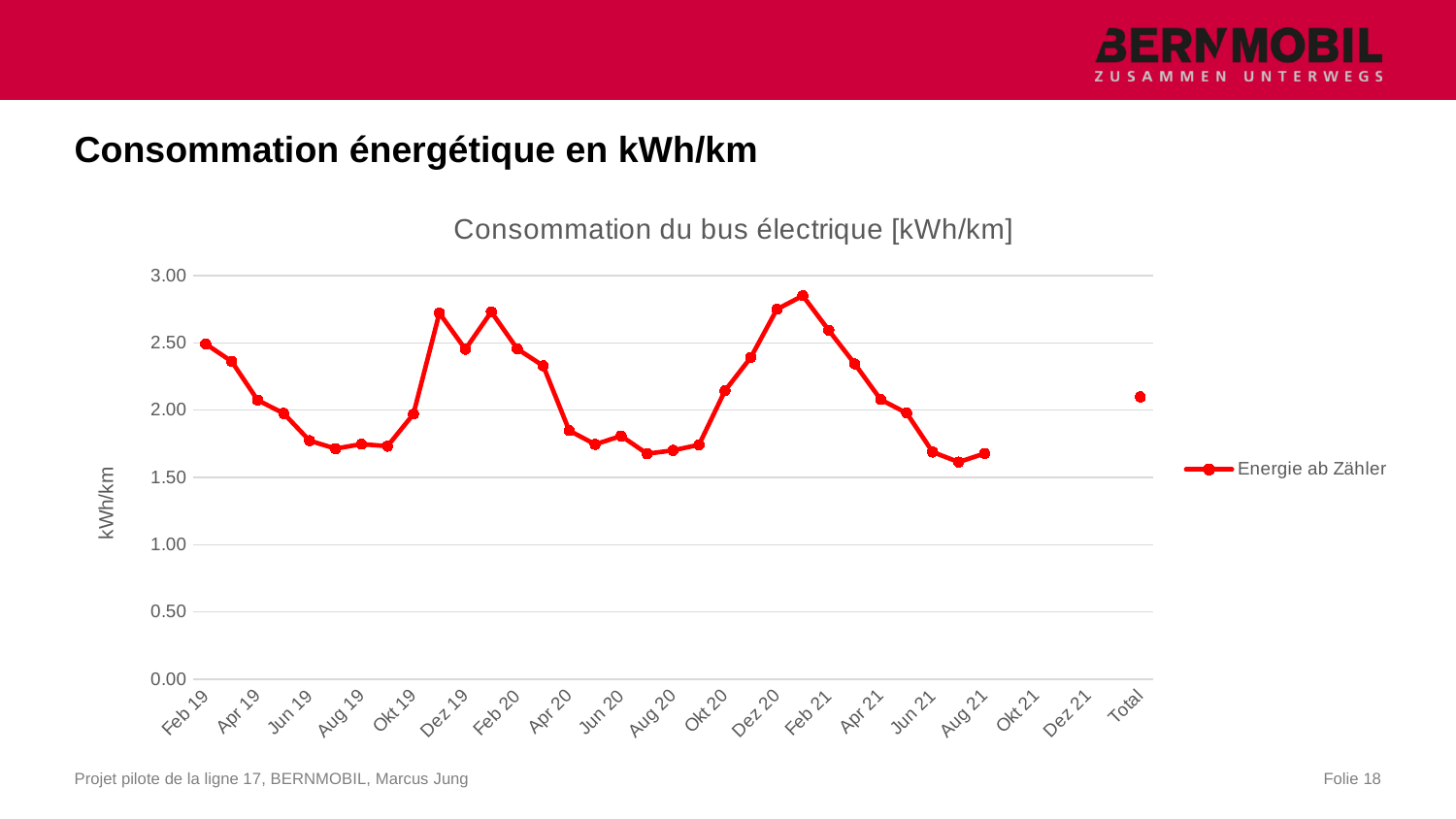

# Consommation énergétique en kWh/km

### Chart: Consommation du bus électrique [kWh/km]

| Category |  |
|---|---|
| Feb 19 | 2.4925091952991836 |
| Mär 19 | 2.3626369015148336 |
| Apr 19 | 2.0746025437201907 |
| Mai 19 | 1.976742444103217 |
| Jun 19 | 1.7735394801188729 |
| Jul 19 | 1.714054462934947 |
| Aug 19 | 1.7479406919275124 |
| Sep 19 | 1.7323916283289056 |
| Okt 19 | 1.9706050955414012 |
| Nov 19 | 2.721878957669724 |
| Dez 19 | 2.453172588832487 |
| Jan 20 | 2.731094203203161 |
| Feb 20 | 2.4559785522788204 |
| Mär 20 | 2.3298314808174974 |
| Apr 20 | 1.848614154461231 |
| Mai 20 | 1.7459951172201598 |
| Jun 20 | 1.8086978636826043 |
| Jul 20 | 1.6763548183032262 |
| Aug 20 | 1.7015148936170212 |
| Sep 20 | 1.7429697415002339 |
| Okt 20 | 2.1447735423030947 |
| Nov 20 | 2.3927771656062276 |
| Dez 20 | 2.7496667835847073 |
| Jan 21 | 2.851312277580071 |
| Feb 21 | 2.5937341665259246 |
| Mär 21 | 2.3444665833642904 |
| Apr 21 | 2.0787995020355976 |
| Mai 21 | 1.9787074148296593 |
| Jun 21 | 1.6890444810543657 |
| Jul 21 | 1.6143872057090063 |
| Aug 21 | 1.678176688750119 |
| Sep 21 | None |
| Okt 21 | None |
| Nov 21 | None |
| Dez 21 | None |
|  | None |
| Total | 2.0992450595450562 |
Projet pilote de la ligne 17, BERNMOBIL, Marcus Jung
Folie 18